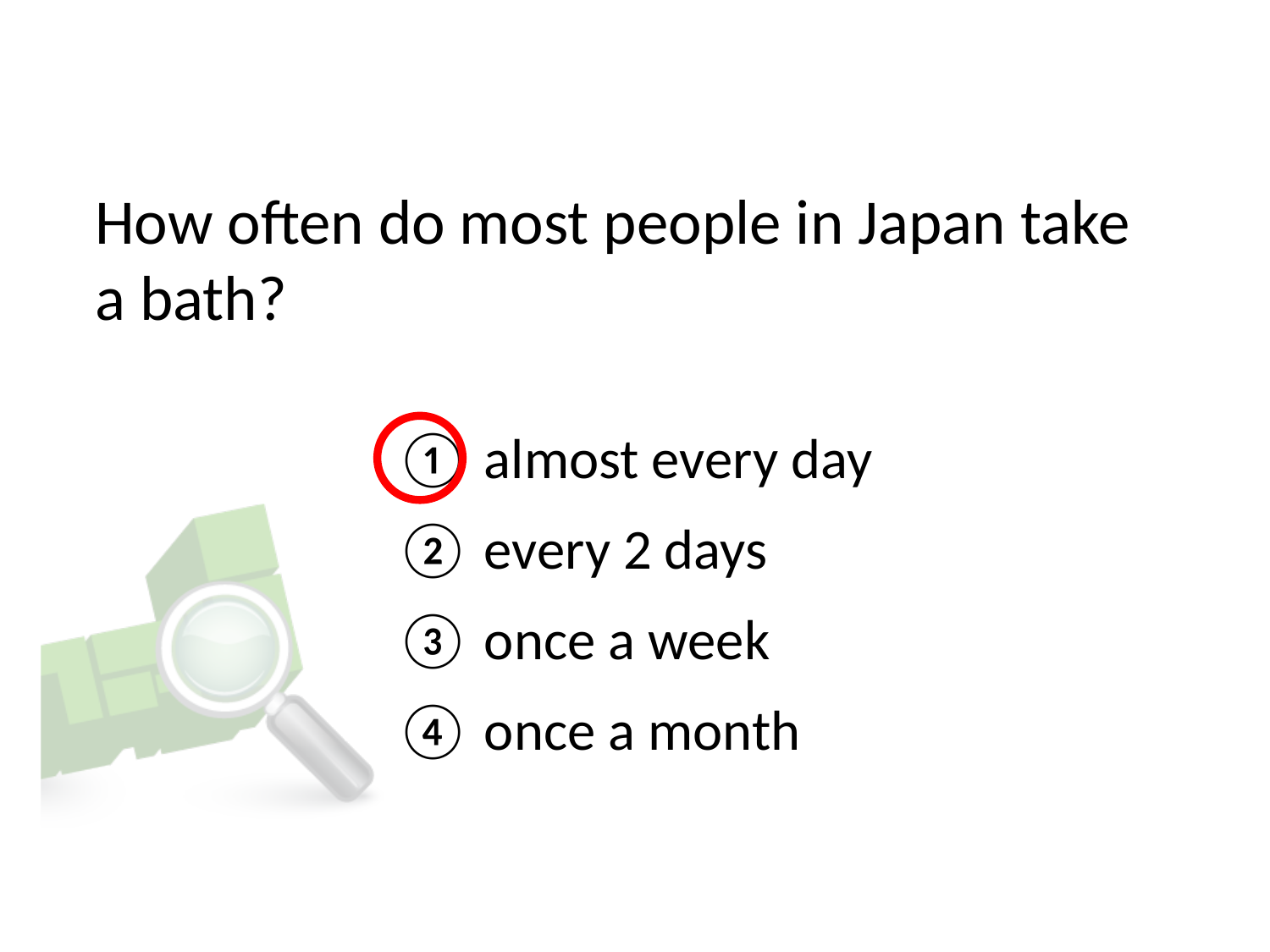

# How often do most people in Japan take a bath?

① almost every day
② every 2 days
③ once a week
④ once a month